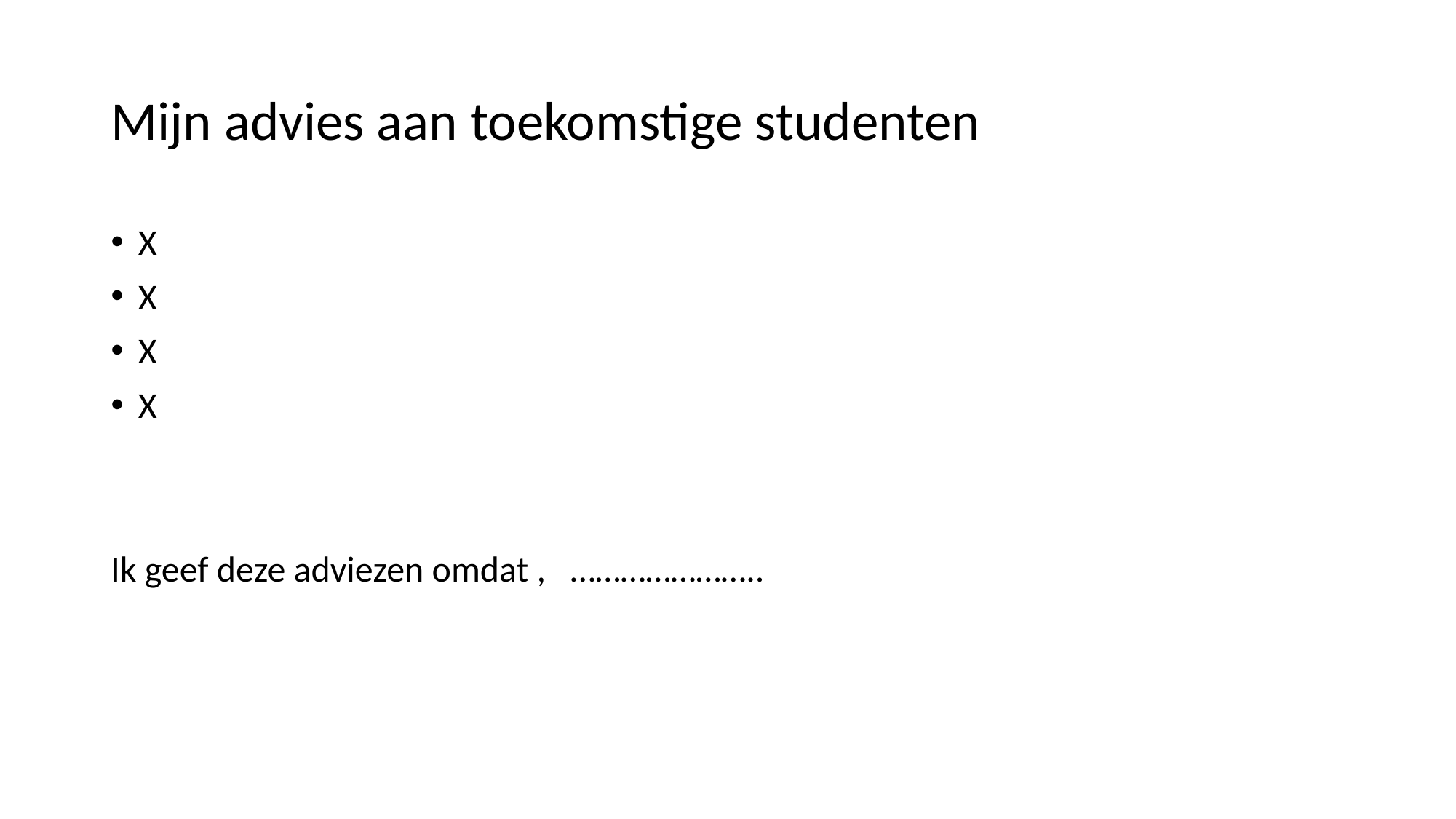

# Mijn advies aan toekomstige studenten
X
X
X
X

Ik geef deze adviezen omdat ,   …………………..